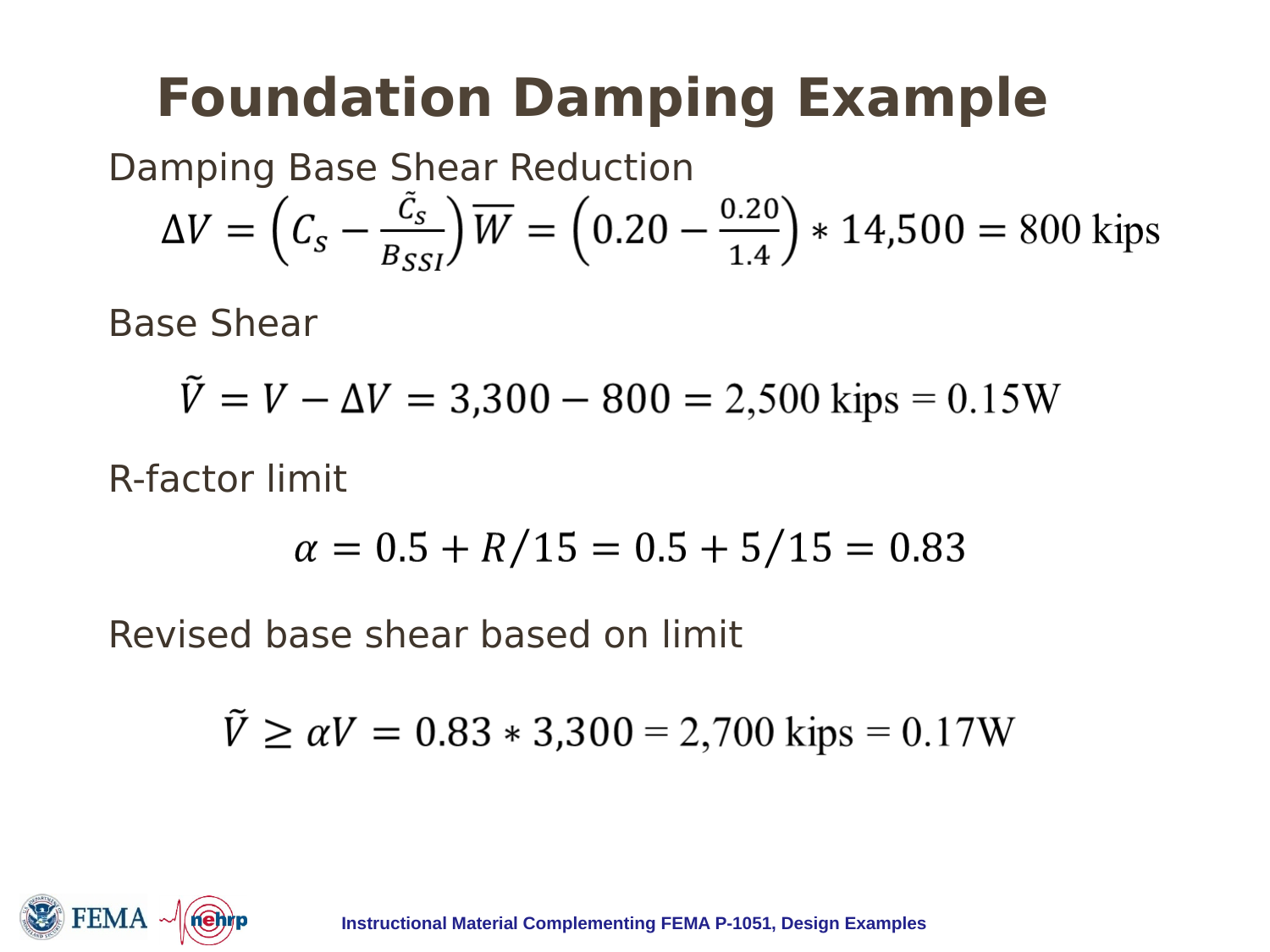

# Foundation Damping Example
Damping Base Shear Reduction

Base Shear

R-factor limit

Revised base shear based on limit